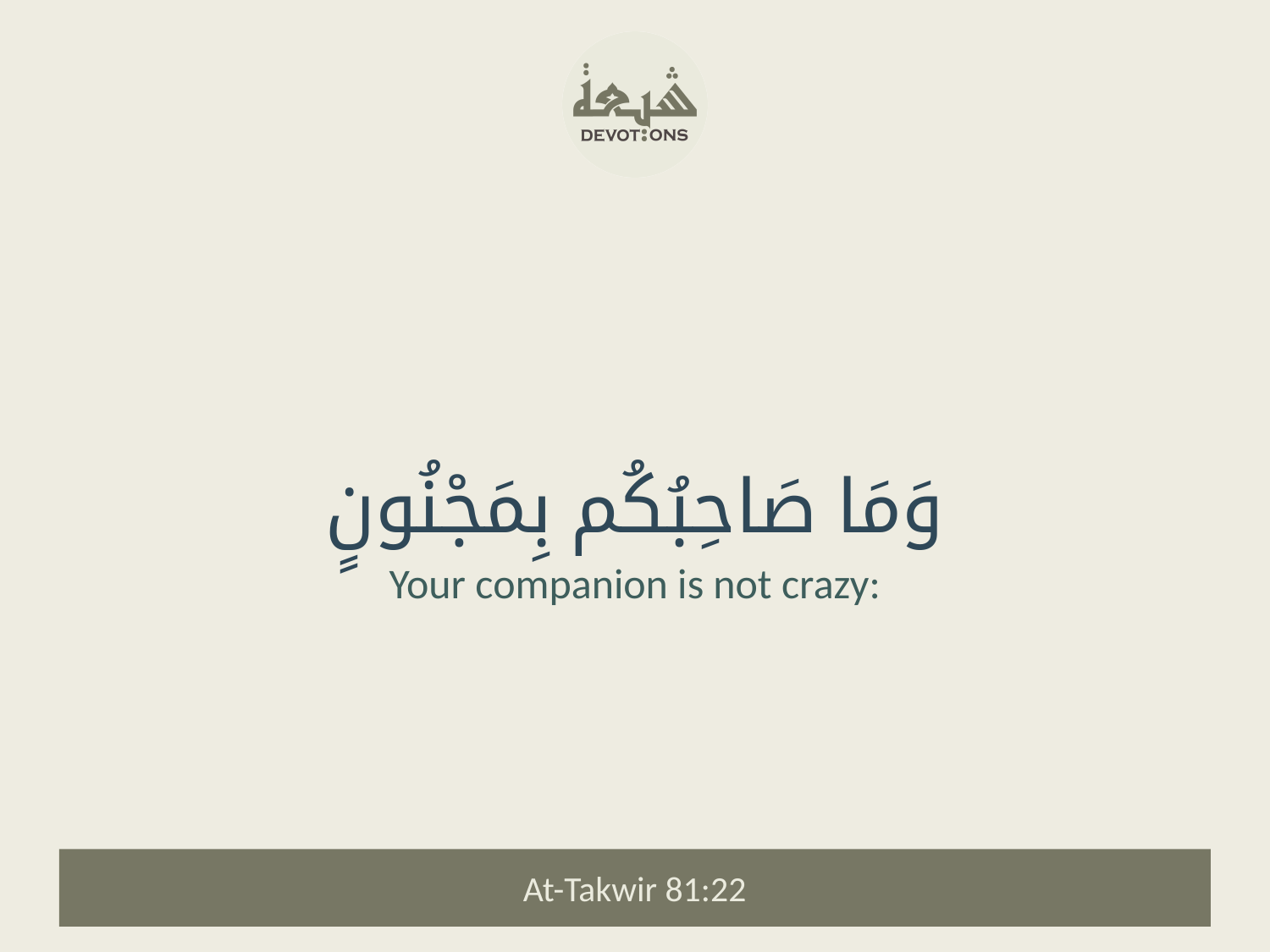

وَمَا صَاحِبُكُم بِمَجْنُونٍ
Your companion is not crazy:
At-Takwir 81:22